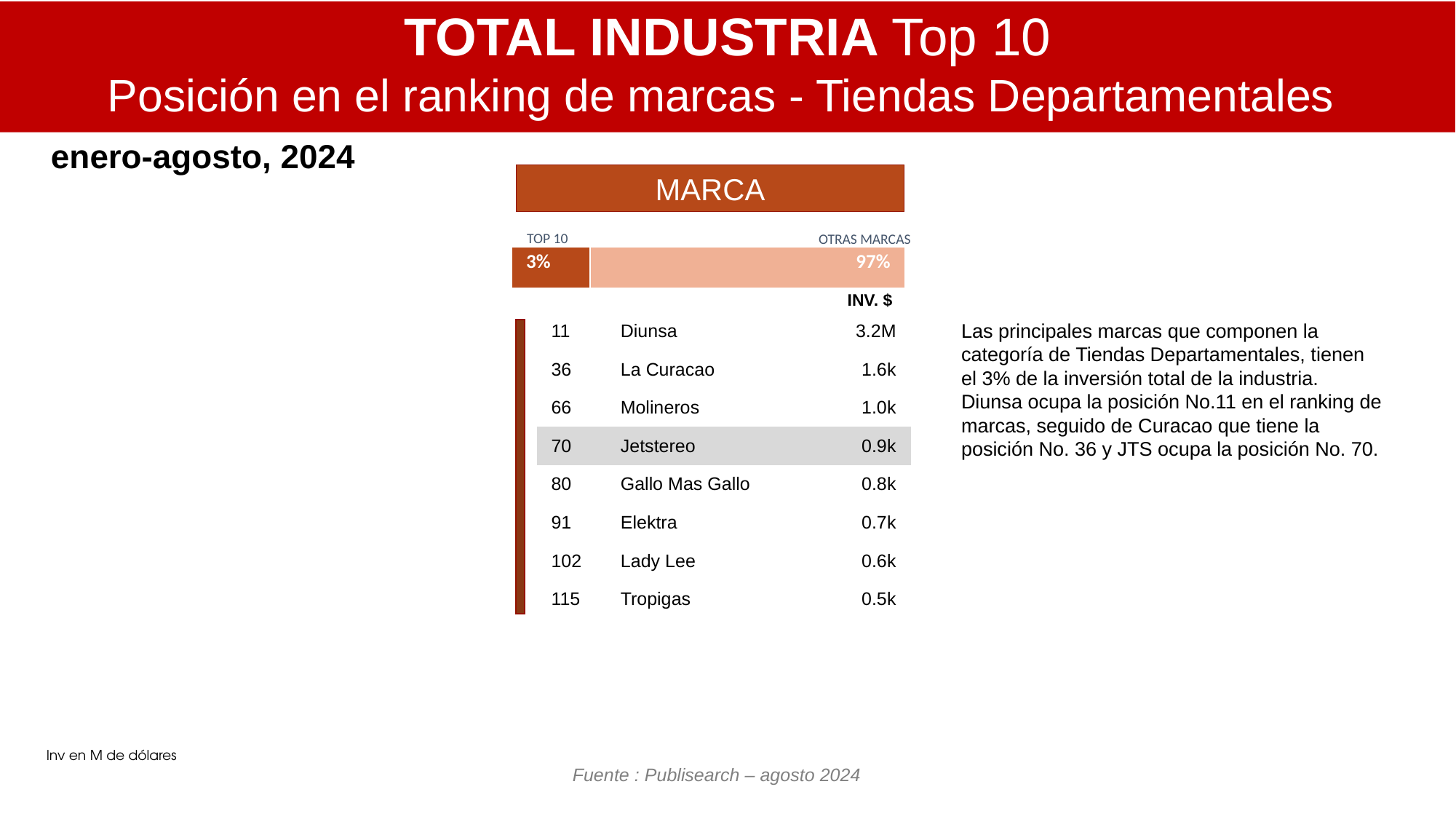

TOTAL INDUSTRIA Top 10
Posición en el ranking de marcas - Tiendas Departamentales

enero-agosto, 2024
MARCA
TOP 10
OTRAS MARCAS
| 3% | 97% |
| --- | --- |
INV. $
| 11 | Diunsa | 3.2M |
| --- | --- | --- |
| 36 | La Curacao | 1.6k |
| 66 | Molineros | 1.0k |
| 70 | Jetstereo | 0.9k |
| 80 | Gallo Mas Gallo | 0.8k |
| 91 | Elektra | 0.7k |
| 102 | Lady Lee | 0.6k |
| 115 | Tropigas | 0.5k |
|  |  |  |
|  |  |  |
Las principales marcas que componen la categoría de Tiendas Departamentales, tienen  el 3% de la inversión total de la industria.
Diunsa ocupa la posición No.11 en el ranking de marcas, seguido de Curacao que tiene la posición No. 36 y JTS ocupa la posición No. 70.

Inv en M de dólares
Fuente : Publisearch – agosto 2024